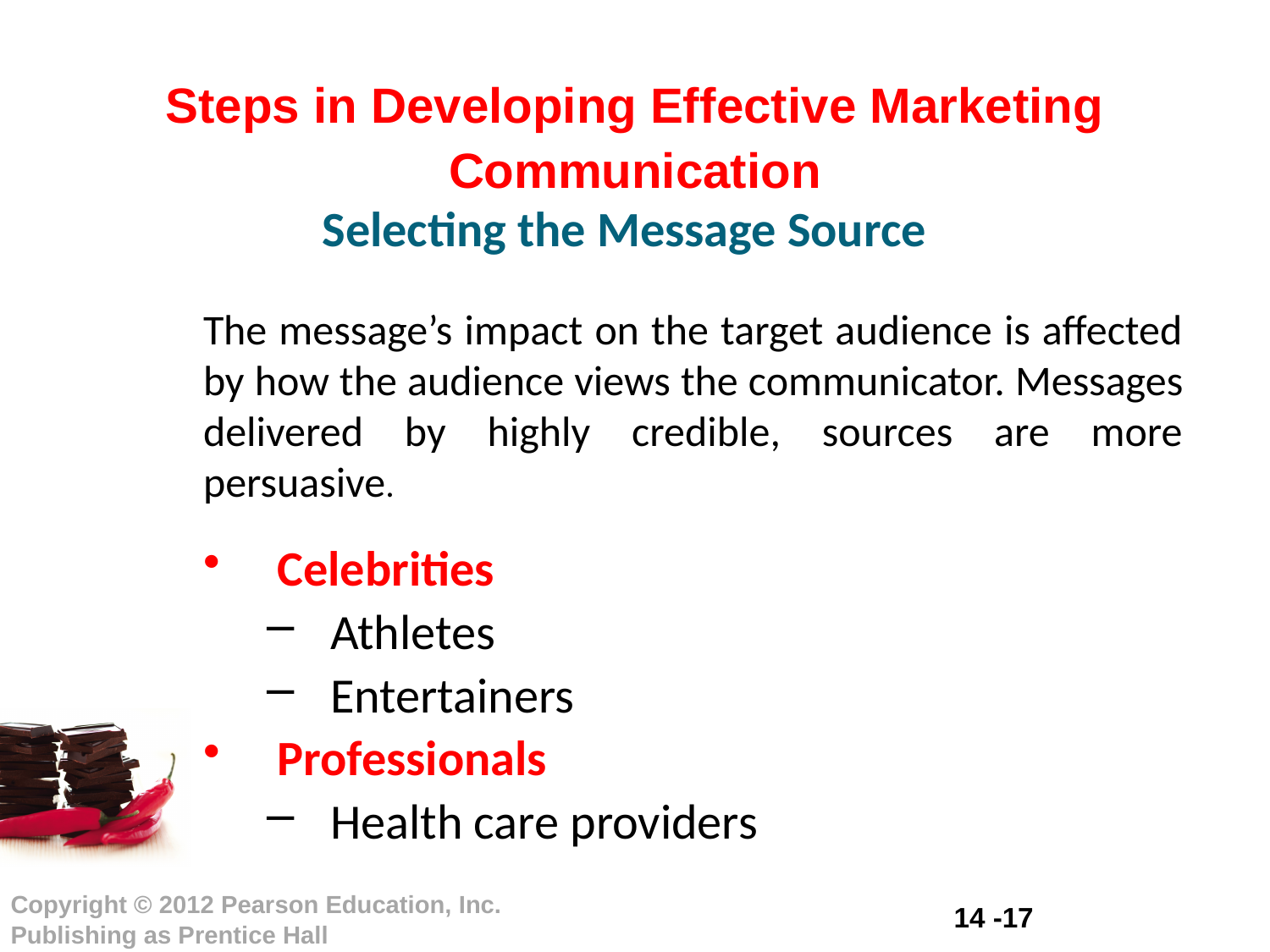

# Steps in Developing Effective Marketing Communication
Selecting the Message Source

The message’s impact on the target audience is affected by how the audience views the communicator. Messages delivered by highly credible, sources are more persuasive.

Celebrities
Athletes
Entertainers
Professionals
Health care providers